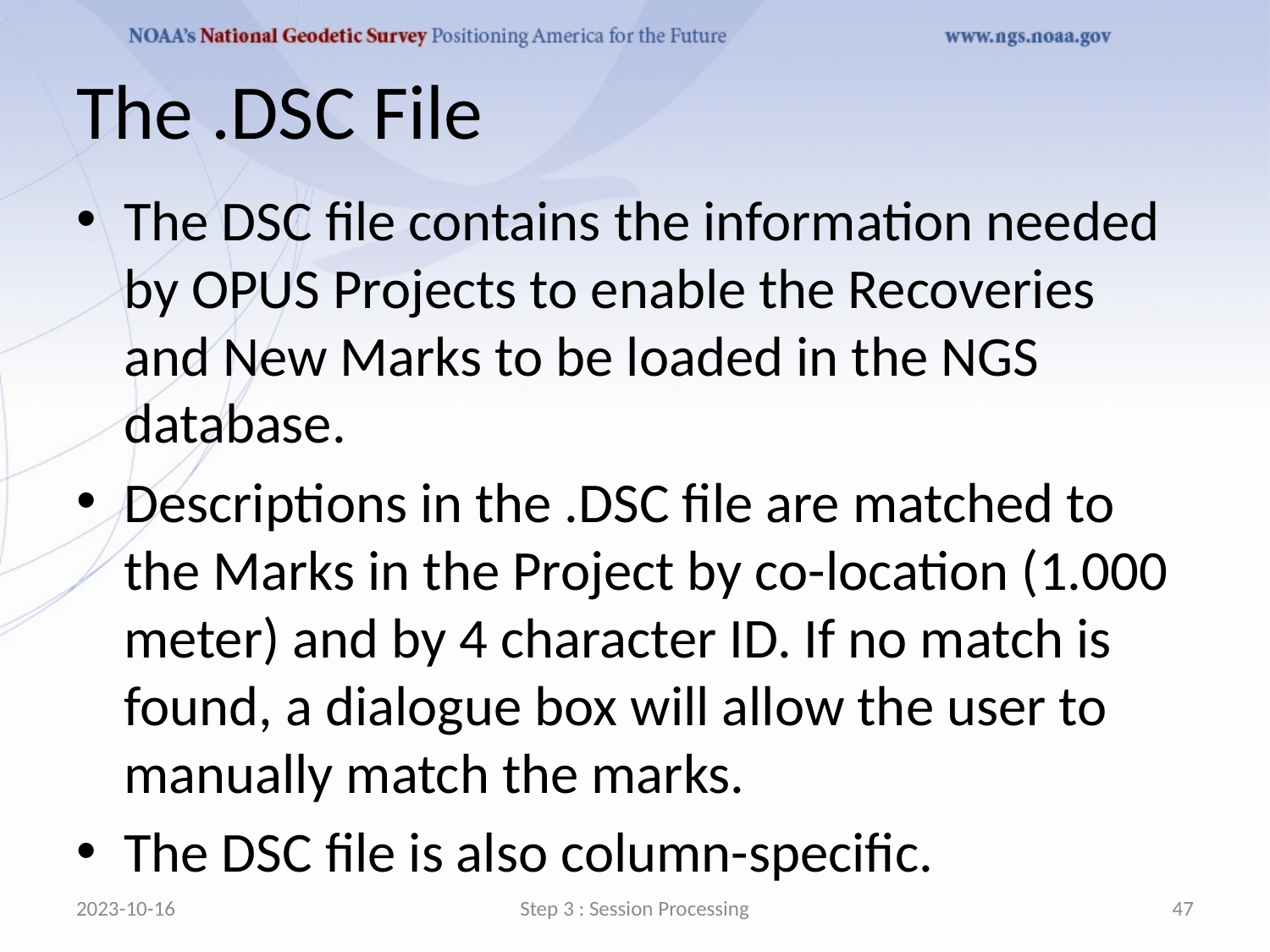

# The .DSC File
The DSC file contains the information needed by OPUS Projects to enable the Recoveries and New Marks to be loaded in the NGS database.
Descriptions in the .DSC file are matched to the Marks in the Project by co-location (1.000 meter) and by 4 character ID. If no match is found, a dialogue box will allow the user to manually match the marks.
The DSC file is also column-specific.
2023-10-16
Step 3 : Session Processing
47